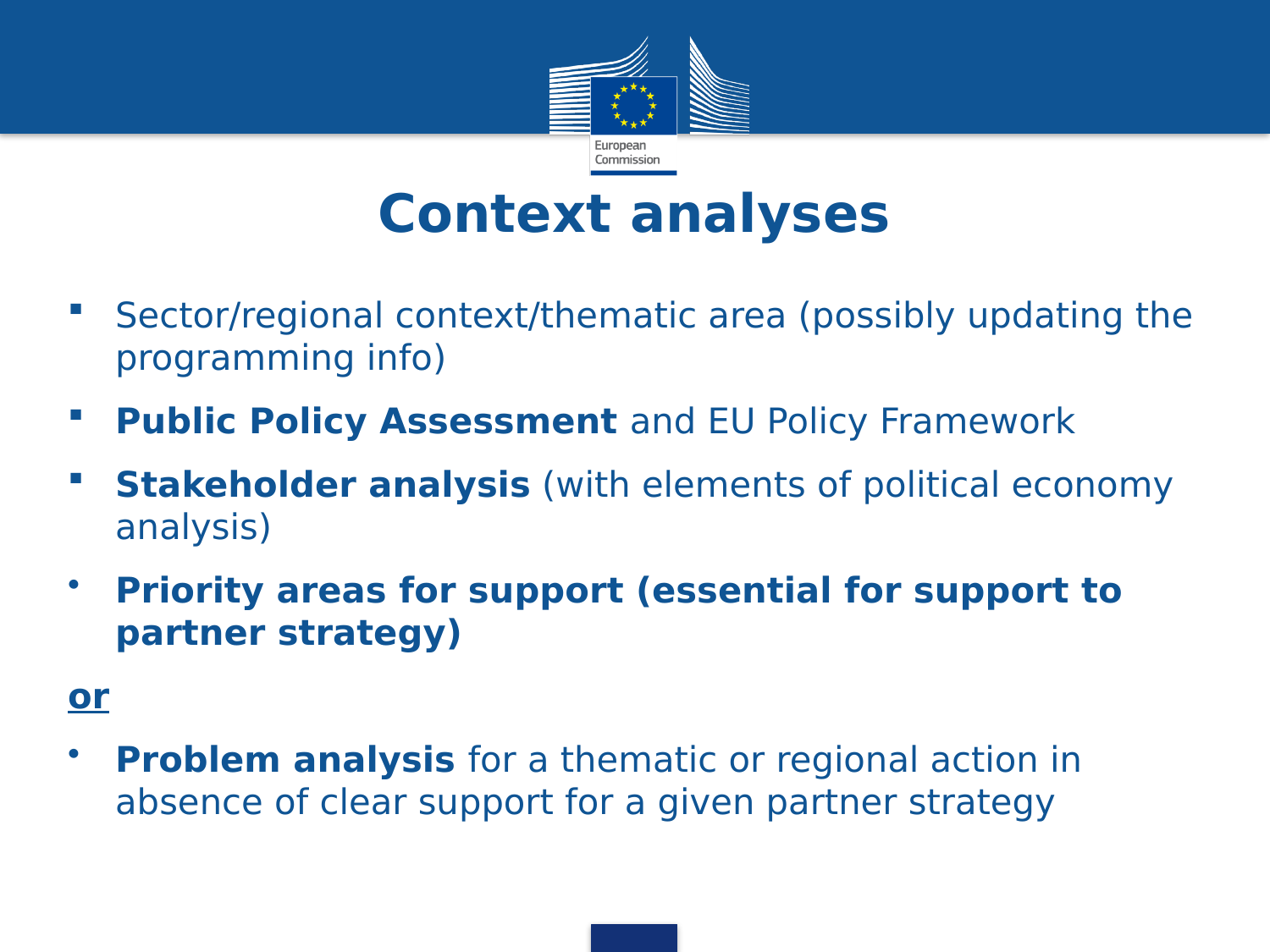

# Context analyses
Sector/regional context/thematic area (possibly updating the programming info)
Public Policy Assessment and EU Policy Framework
Stakeholder analysis (with elements of political economy analysis)
Priority areas for support (essential for support to partner strategy)
or
Problem analysis for a thematic or regional action in absence of clear support for a given partner strategy